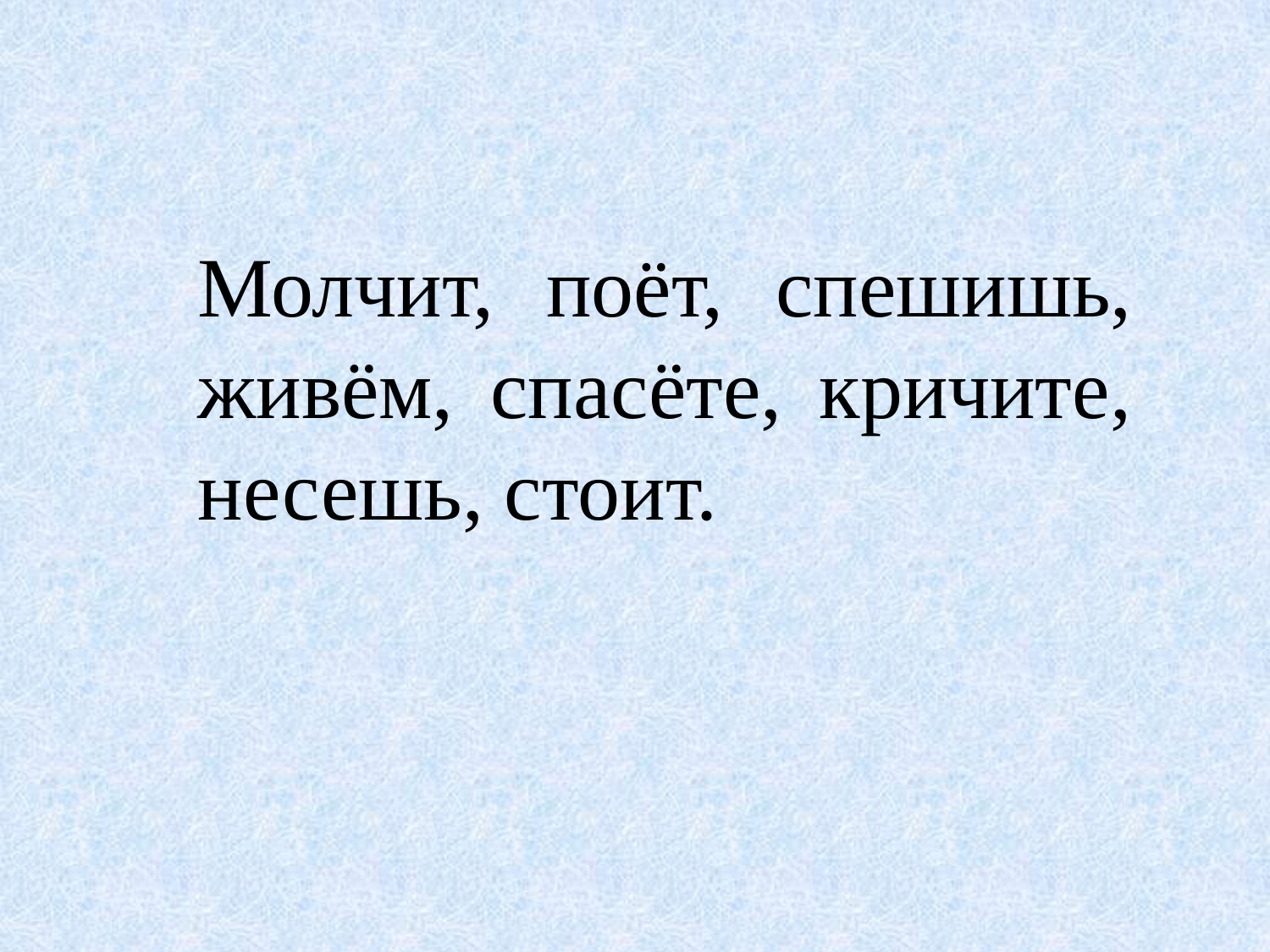

Молчит, поёт, спешишь, живём, спасёте, кричите, несешь, стоит.